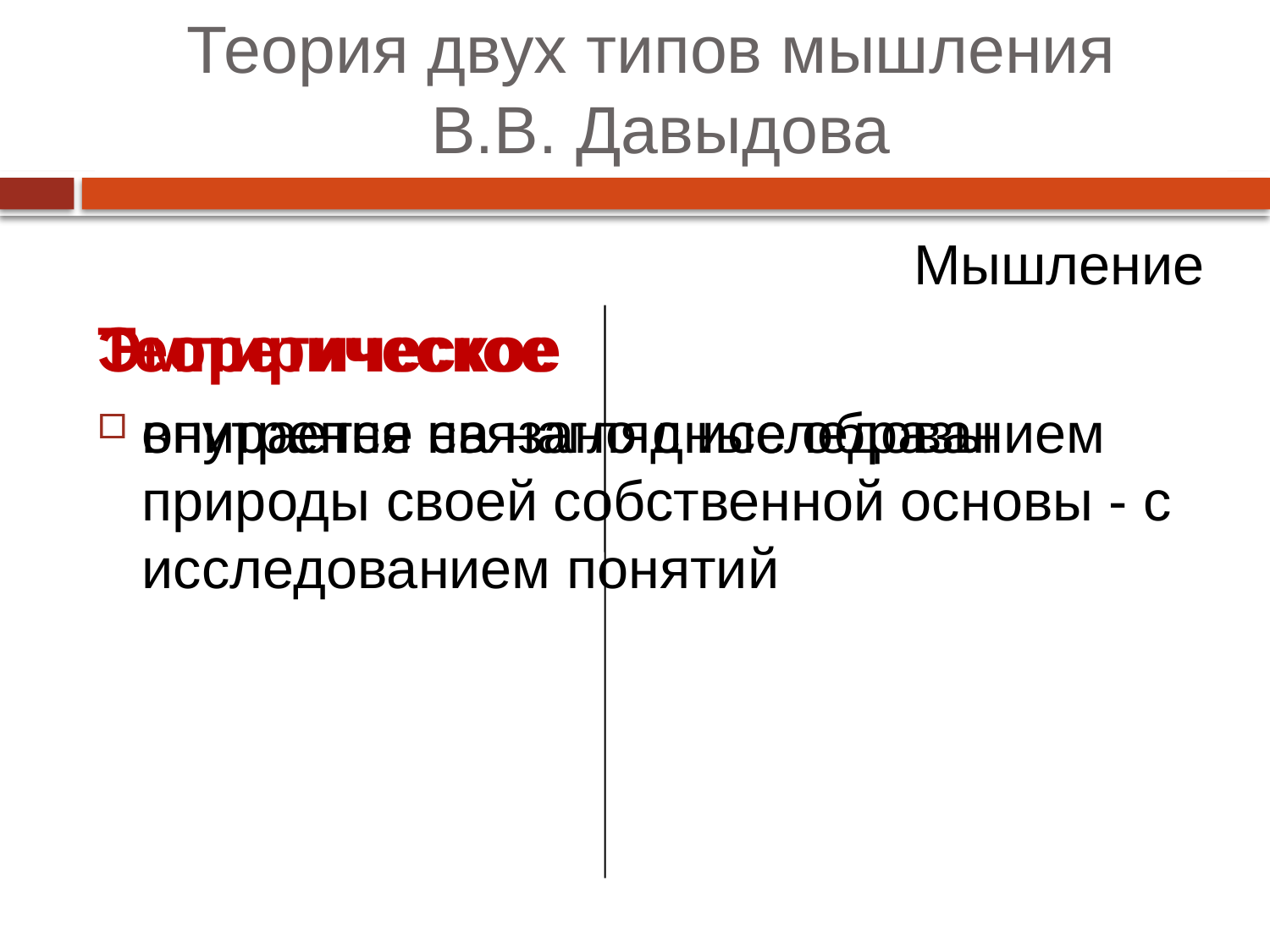

# Теория двух типов мышления В.В. Давыдова
Мышление
Эмпирическое
опирается на наглядные образы

Теоретическое
внутренне связано с исследованием природы своей собственной основы - с исследованием понятий